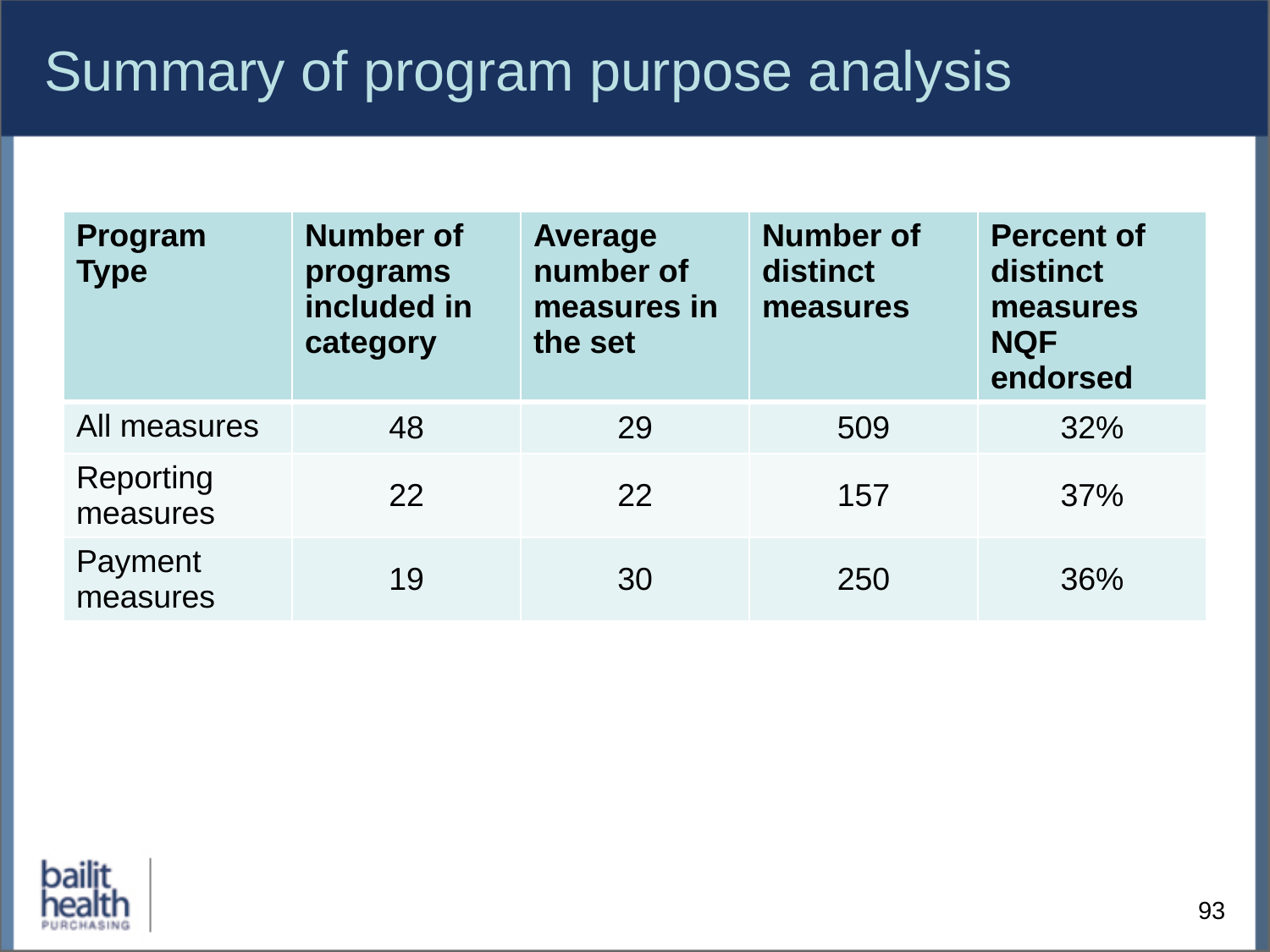

# Summary of program purpose analysis
| Program Type | Number of programs included in category | Average number of measures in the set | Number of distinct measures | Percent of distinct measures NQF endorsed |
| --- | --- | --- | --- | --- |
| All measures | 48 | 29 | 509 | 32% |
| Reporting measures | 22 | 22 | 157 | 37% |
| Payment measures | 19 | 30 | 250 | 36% |
93